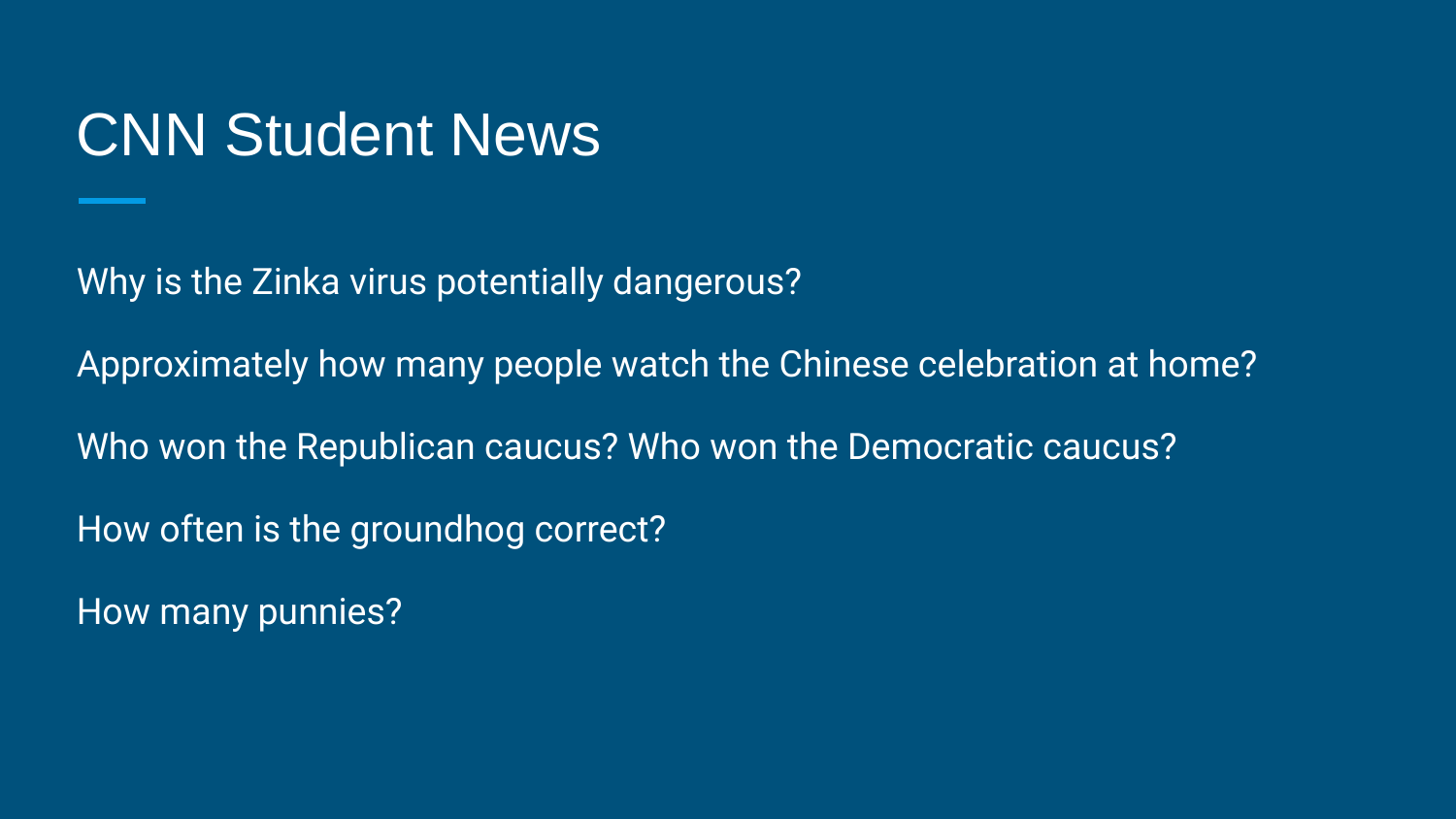

# CNN Student News
Why is the Zinka virus potentially dangerous?
Approximately how many people watch the Chinese celebration at home?
Who won the Republican caucus? Who won the Democratic caucus?
How often is the groundhog correct?
How many punnies?